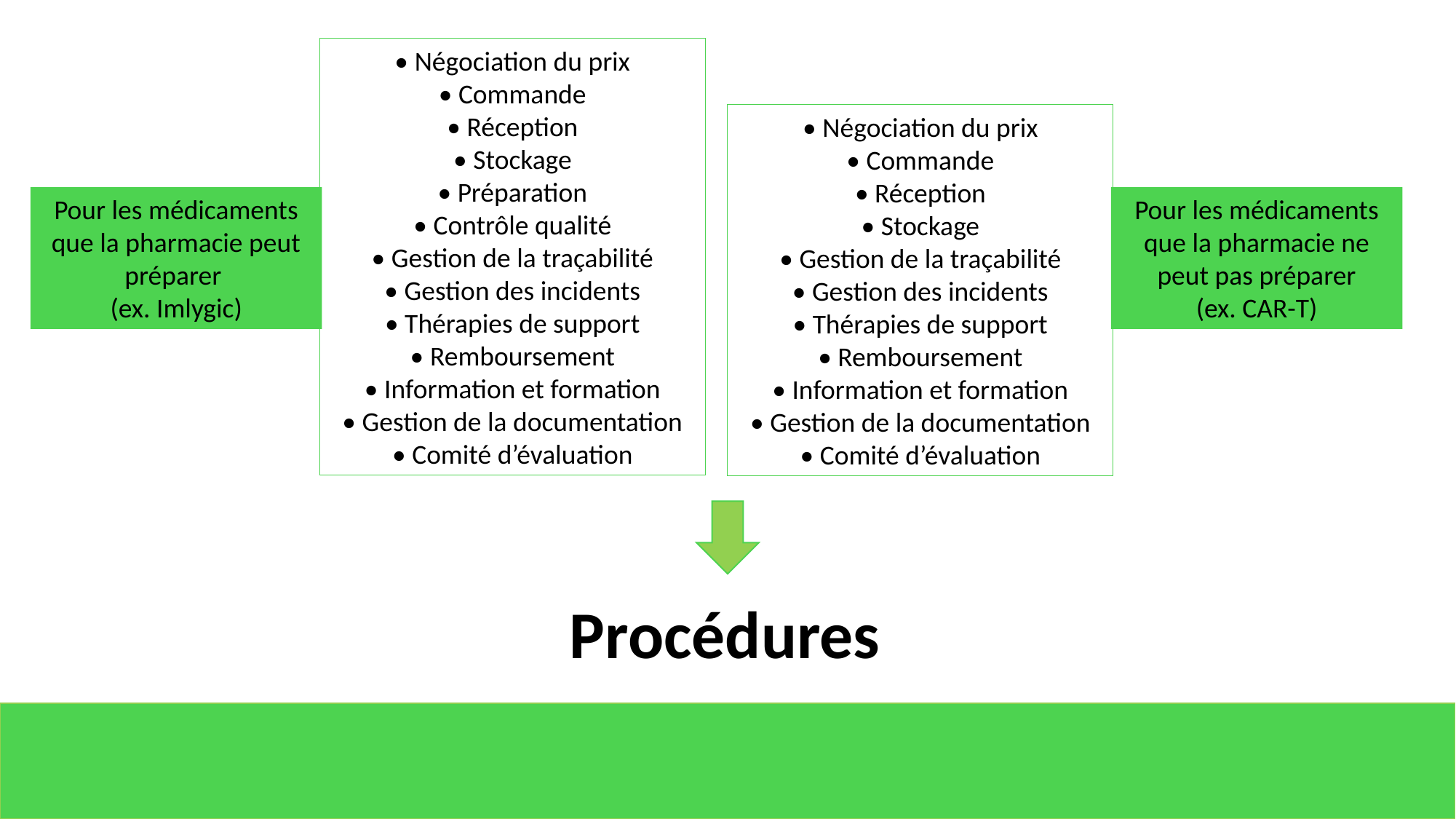

• Négociation du prix
• Commande
• Réception
• Stockage
• Préparation
• Contrôle qualité
• Gestion de la traçabilité
• Gestion des incidents
• Thérapies de support
• Remboursement
• Information et formation
• Gestion de la documentation
• Comité d’évaluation
• Négociation du prix
• Commande
• Réception
• Stockage
• Gestion de la traçabilité
• Gestion des incidents
• Thérapies de support
• Remboursement
• Information et formation
• Gestion de la documentation
• Comité d’évaluation
Pour les médicaments que la pharmacie ne peut pas préparer
(ex. CAR-T)
Pour les médicaments que la pharmacie peut préparer
(ex. Imlygic)

Procédures